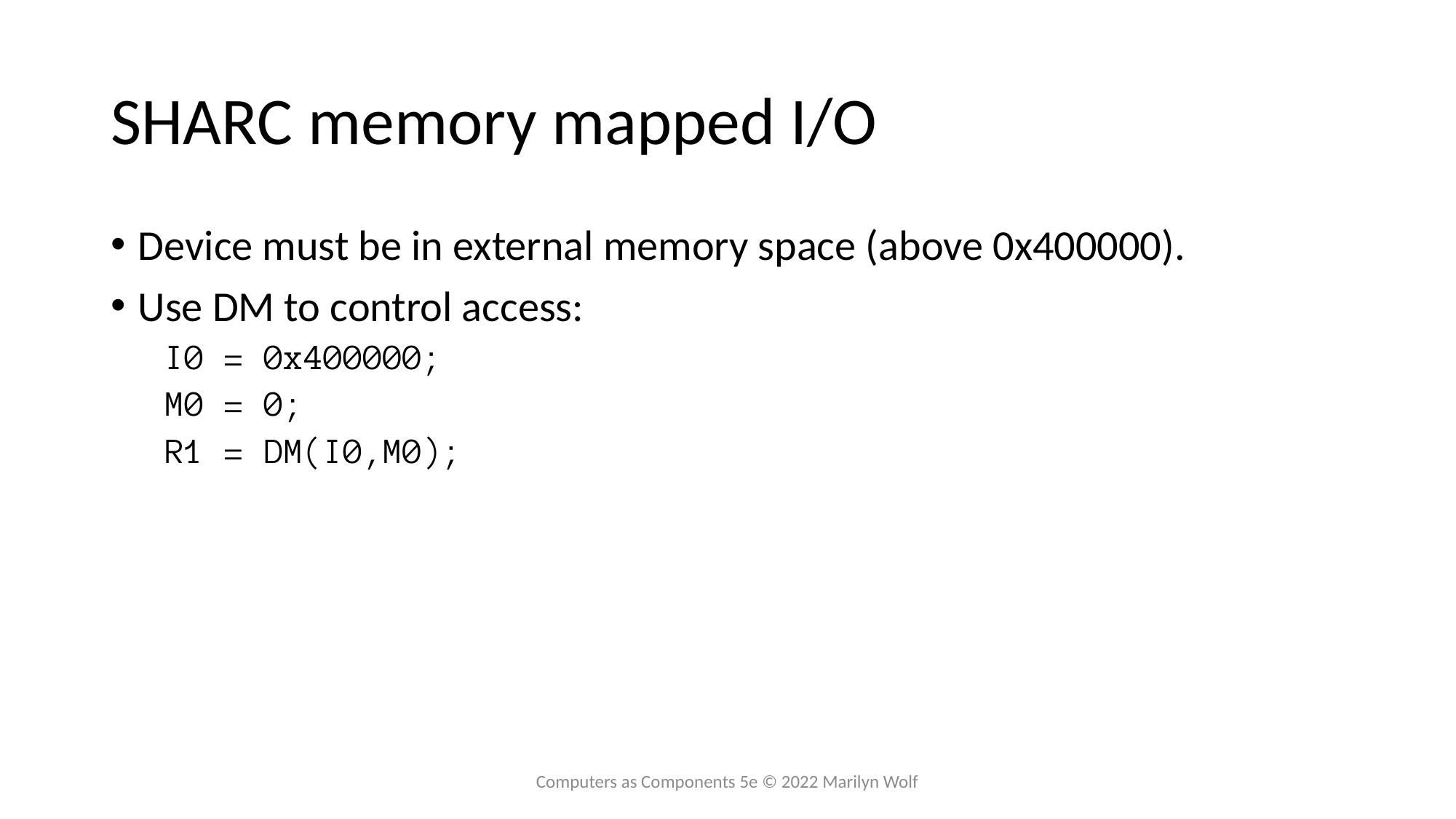

# SHARC memory mapped I/O
Device must be in external memory space (above 0x400000).
Use DM to control access:
I0 = 0x400000;
M0 = 0;
R1 = DM(I0,M0);
Computers as Components 5e © 2022 Marilyn Wolf